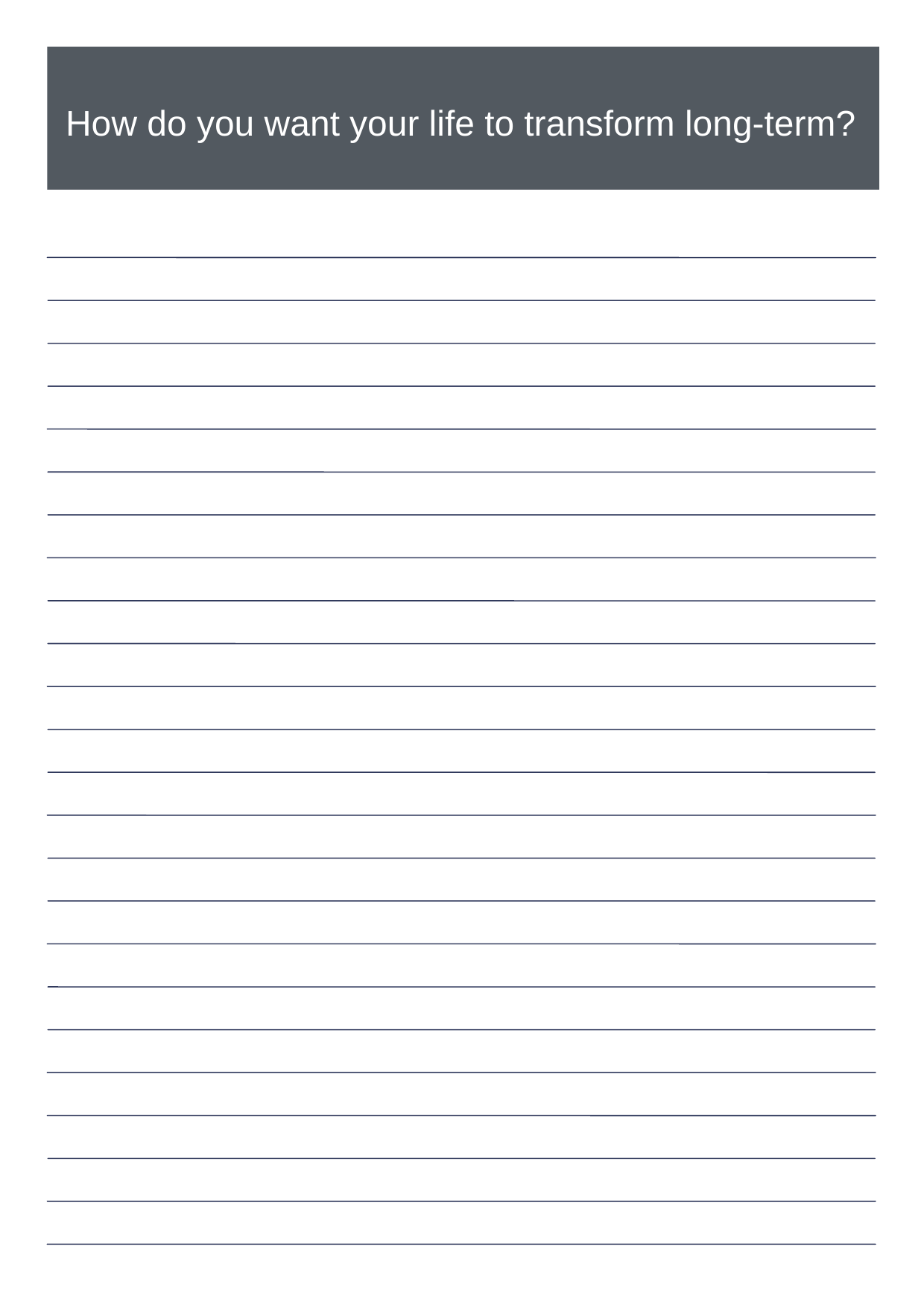

How do you want your life to transform long-term?